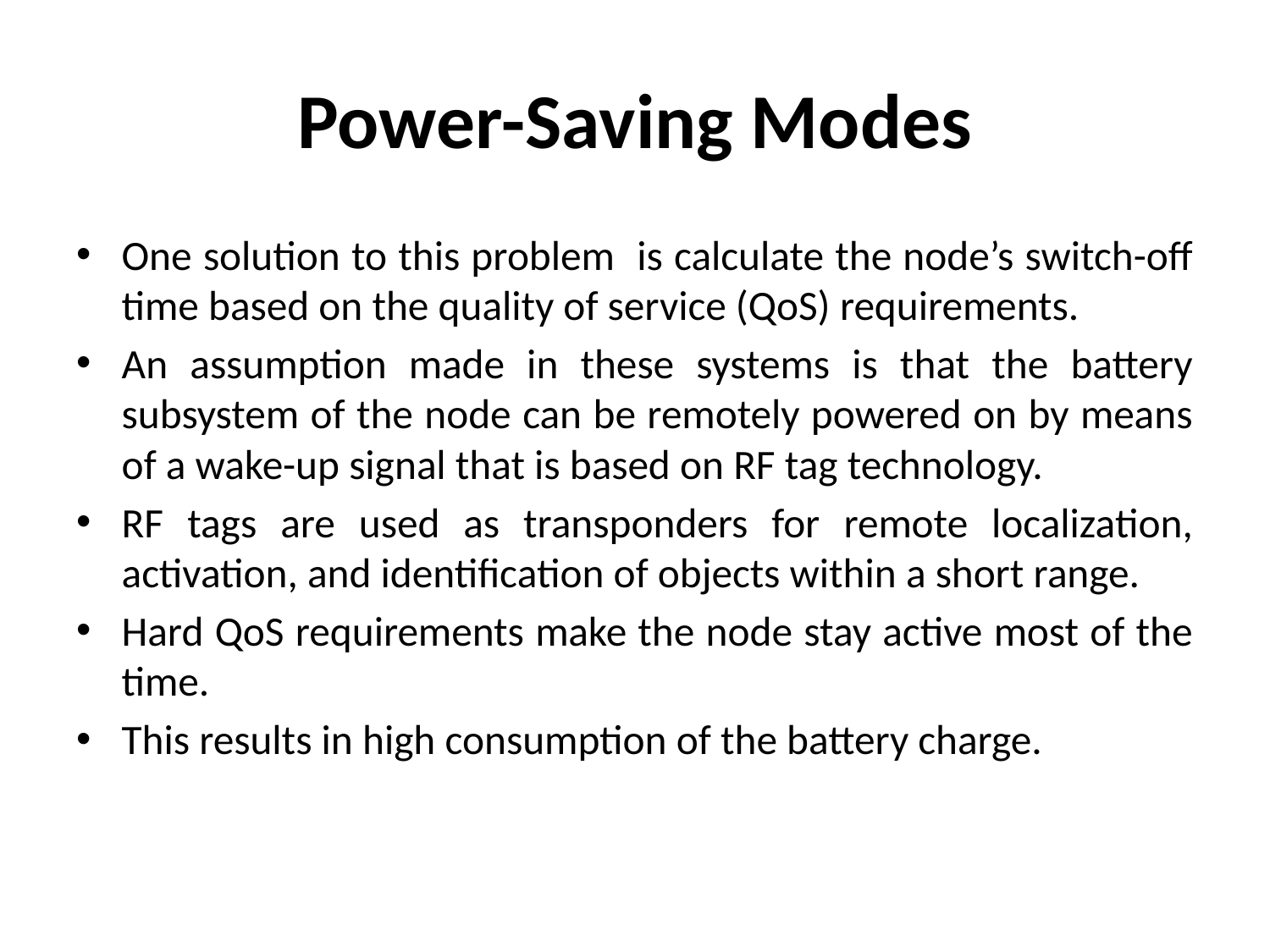

# Power-Saving Modes
One solution to this problem  is calculate the node’s switch-off time based on the quality of service (QoS) requirements.
An assumption made in these systems is that the battery subsystem of the node can be remotely powered on by means of a wake-up signal that is based on RF tag technology.
RF tags are used as transponders for remote localization, activation, and identification of objects within a short range.
Hard QoS requirements make the node stay active most of the time.
This results in high consumption of the battery charge.